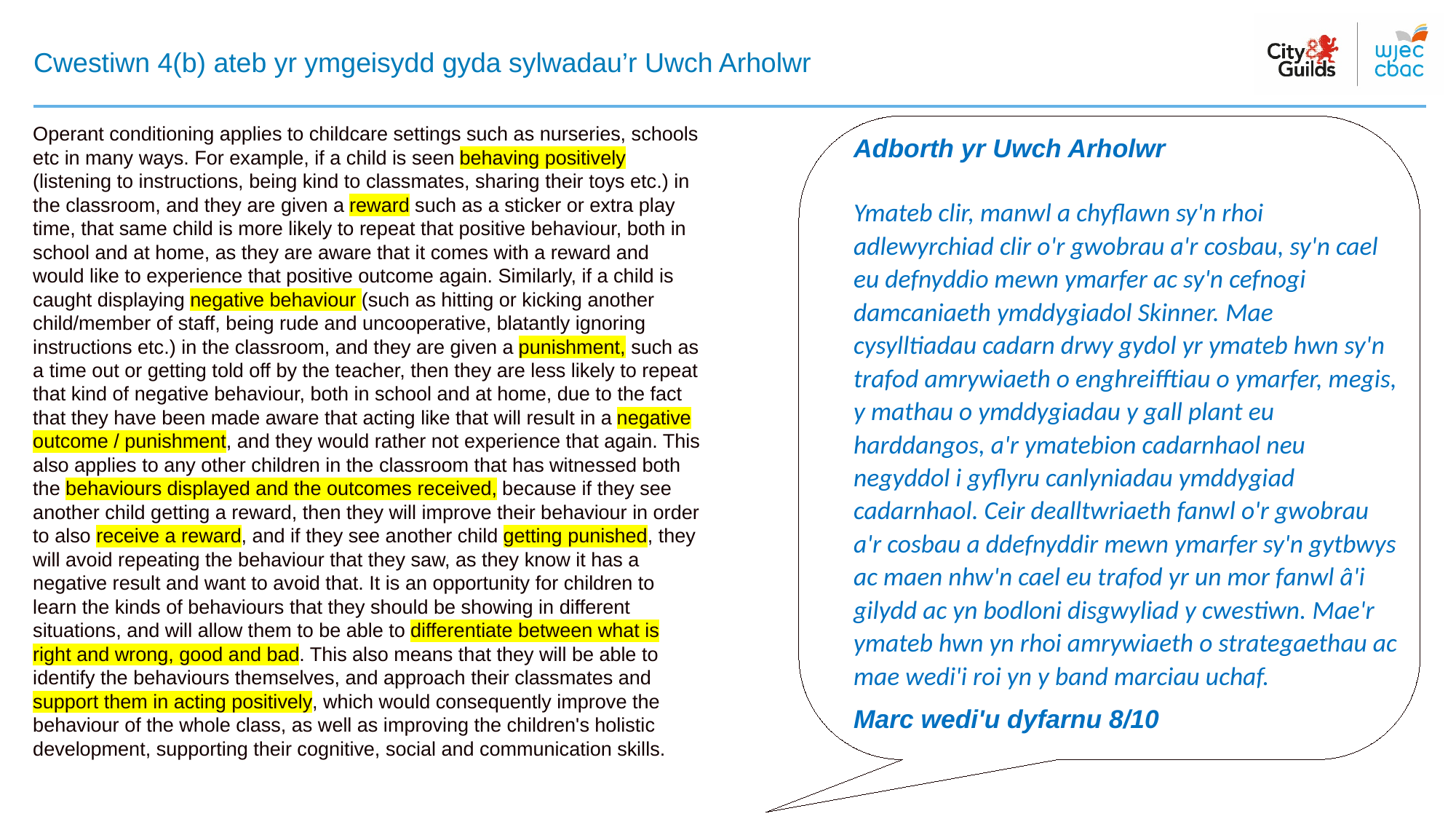

# Cwestiwn 4(b) ateb yr ymgeisydd gyda sylwadau’r Uwch Arholwr
Operant conditioning applies to childcare settings such as nurseries, schools etc in many ways. For example, if a child is seen behaving positively (listening to instructions, being kind to classmates, sharing their toys etc.) in the classroom, and they are given a reward such as a sticker or extra play time, that same child is more likely to repeat that positive behaviour, both in school and at home, as they are aware that it comes with a reward and would like to experience that positive outcome again. Similarly, if a child is caught displaying negative behaviour (such as hitting or kicking another child/member of staff, being rude and uncooperative, blatantly ignoring instructions etc.) in the classroom, and they are given a punishment, such as a time out or getting told off by the teacher, then they are less likely to repeat that kind of negative behaviour, both in school and at home, due to the fact that they have been made aware that acting like that will result in a negative outcome / punishment, and they would rather not experience that again. This also applies to any other children in the classroom that has witnessed both the behaviours displayed and the outcomes received, because if they see another child getting a reward, then they will improve their behaviour in order to also receive a reward, and if they see another child getting punished, they will avoid repeating the behaviour that they saw, as they know it has a negative result and want to avoid that. It is an opportunity for children to learn the kinds of behaviours that they should be showing in different situations, and will allow them to be able to differentiate between what is right and wrong, good and bad. This also means that they will be able to identify the behaviours themselves, and approach their classmates and support them in acting positively, which would consequently improve the behaviour of the whole class, as well as improving the children's holistic development, supporting their cognitive, social and communication skills.

Adborth yr Uwch Arholwr

​Ymateb clir, manwl a chyflawn sy'n rhoi adlewyrchiad clir o'r gwobrau a'r cosbau, sy'n cael eu defnyddio mewn ymarfer ac sy'n cefnogi damcaniaeth ymddygiadol Skinner. Mae cysylltiadau cadarn drwy gydol yr ymateb hwn sy'n trafod amrywiaeth o enghreifftiau o ymarfer, megis, y mathau o ymddygiadau y gall plant eu harddangos, a'r ymatebion cadarnhaol neu negyddol i gyflyru canlyniadau ymddygiad cadarnhaol. Ceir dealltwriaeth fanwl o'r gwobrau a'r cosbau a ddefnyddir mewn ymarfer sy'n gytbwys ac maen nhw'n cael eu trafod yr un mor fanwl â'i gilydd ac yn bodloni disgwyliad y cwestiwn. Mae'r ymateb hwn yn rhoi amrywiaeth o strategaethau ac mae wedi'i roi yn y band marciau uchaf.
Marc wedi'u dyfarnu 8/10